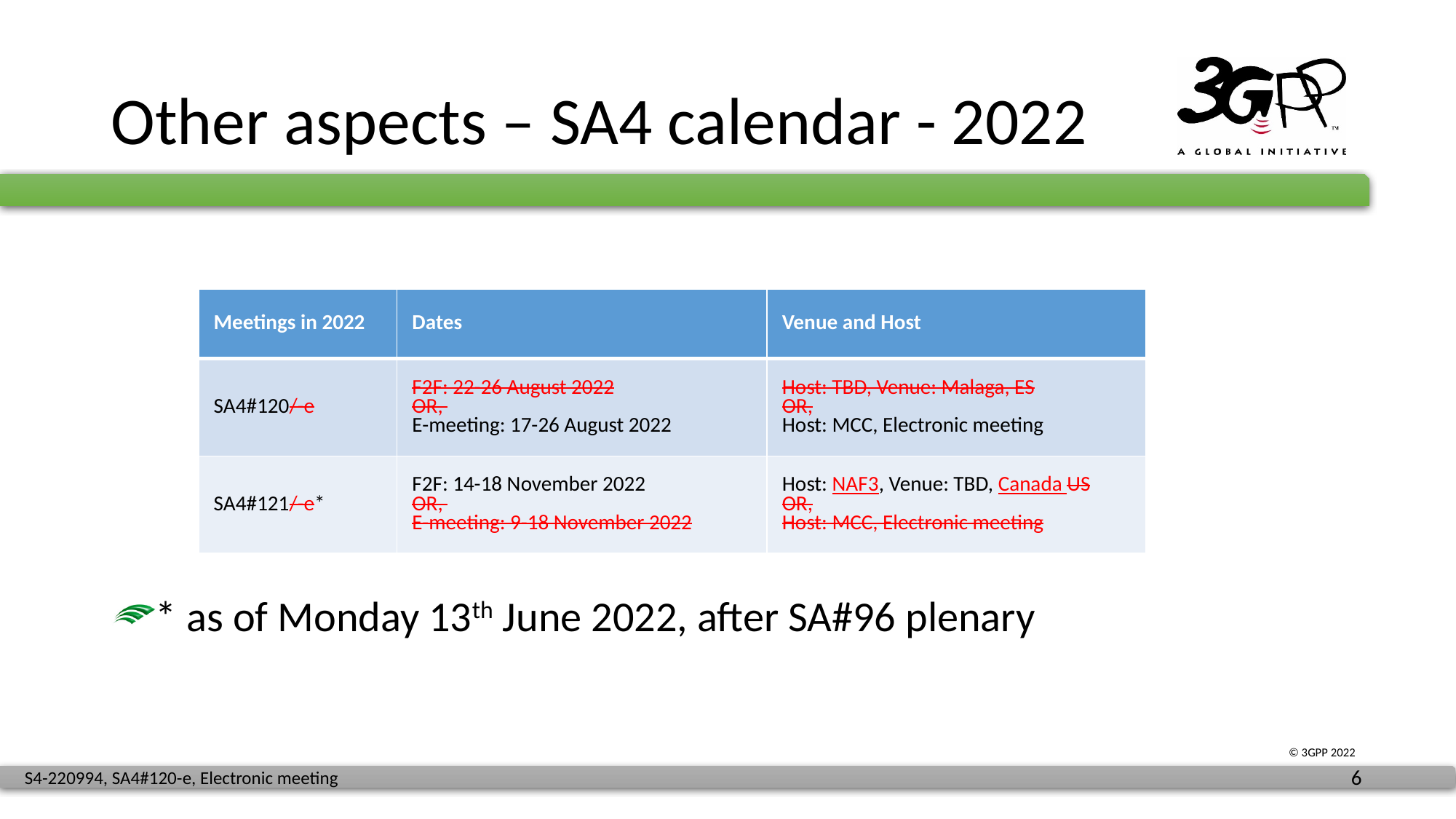

# Other aspects – SA4 calendar - 2022

* as of Monday 13th June 2022, after SA#96 plenary
| Meetings in 2022 | Dates | Venue and Host |
| --- | --- | --- |
| SA4#120/-e | F2F: 22-26 August 2022 OR, E-meeting: 17-26 August 2022 | Host: TBD, Venue: Malaga, ES OR, Host: MCC, Electronic meeting |
| SA4#121/-e\* | F2F: 14-18 November 2022 OR, E-meeting: 9-18 November 2022 | Host: NAF3, Venue: TBD, Canada US OR, Host: MCC, Electronic meeting |